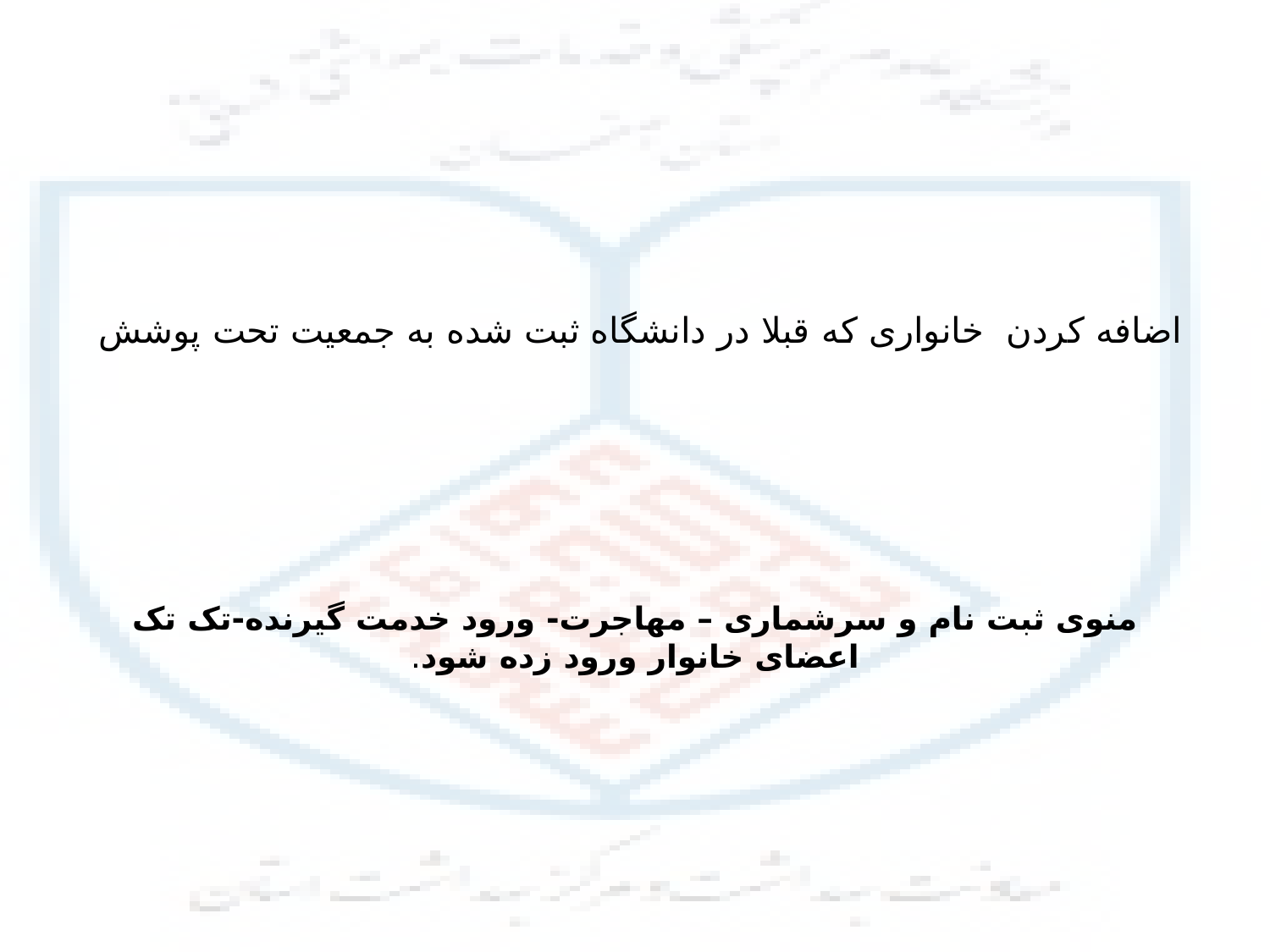

# اضافه کردن  خانواری که قبلا در دانشگاه ثبت شده به جمعیت تحت پوشش

منوی ثبت نام و سرشماری – مهاجرت- ورود خدمت گیرنده-تک تک اعضای خانوار ورود زده شود.